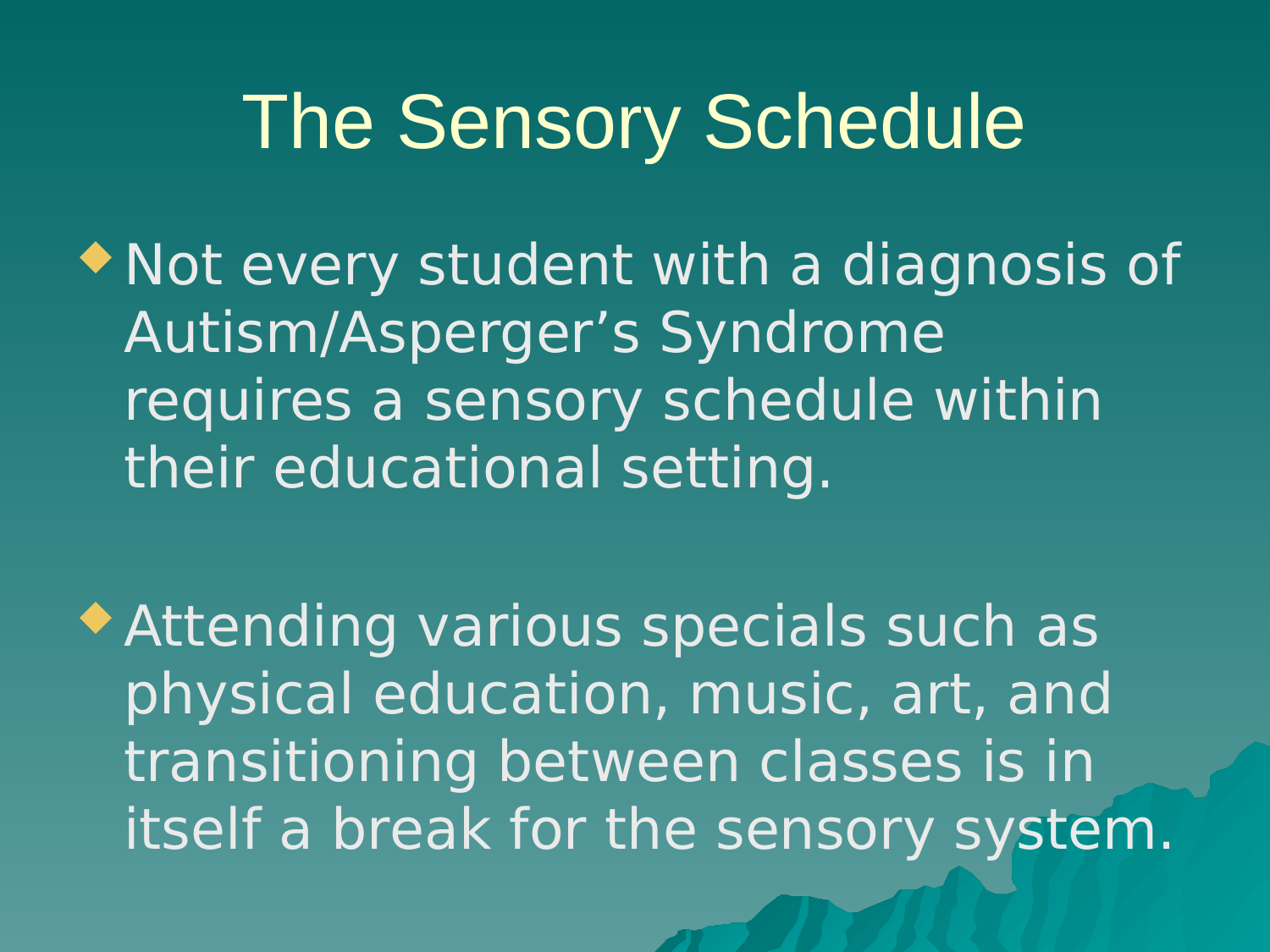

# The Sensory Schedule
Not every student with a diagnosis of Autism/Asperger’s Syndrome requires a sensory schedule within their educational setting.

Attending various specials such as physical education, music, art, and transitioning between classes is in itself a break for the sensory system.